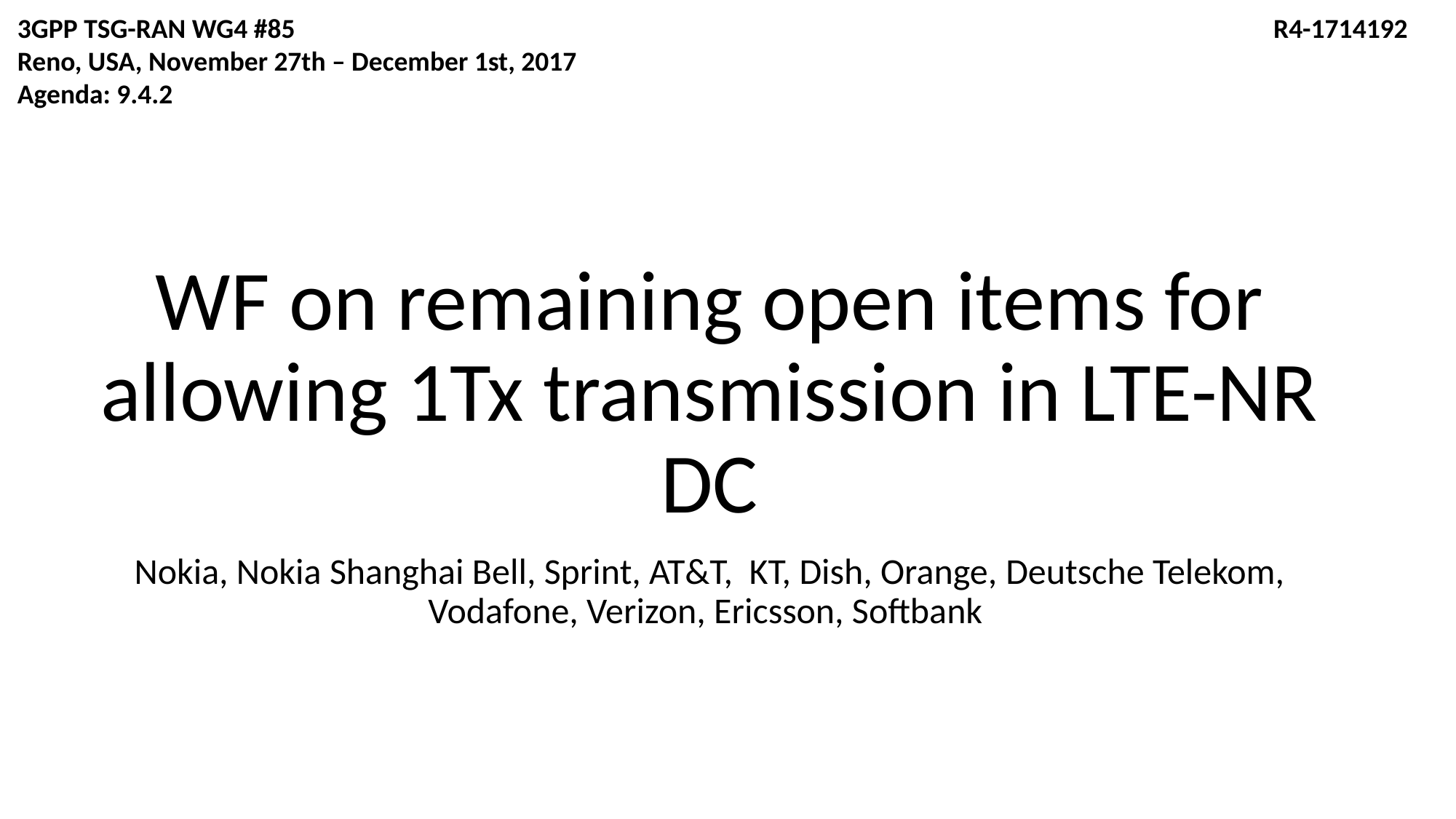

3GPP TSG-RAN WG4 #85									         R4-1714192
Reno, USA, November 27th – December 1st, 2017
Agenda: 9.4.2
# WF on remaining open items for allowing 1Tx transmission in LTE-NR DC
Nokia, Nokia Shanghai Bell, Sprint, AT&T,  KT, Dish, Orange, Deutsche Telekom, Vodafone, Verizon, Ericsson, Softbank